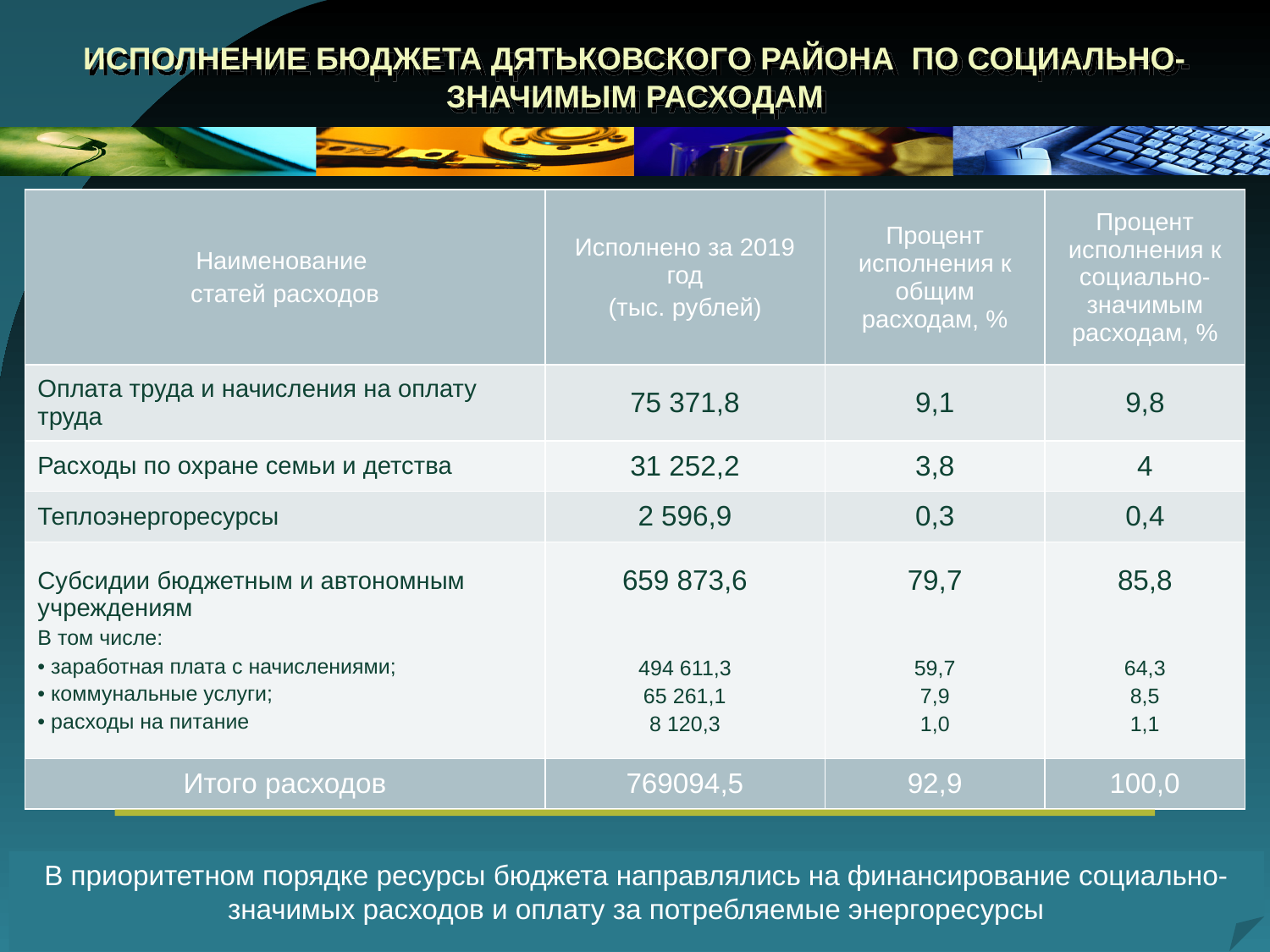

# ИСПОЛНЕНИЕ БЮДЖЕТА ДЯТЬКОВСКОГО РАЙОНА  ПО СОЦИАЛЬНО-ЗНАЧИМЫМ РАСХОДАМ
| Наименование статей расходов | Исполнено за 2019 год (тыс. рублей) | Процент исполнения к общим расходам, % | Процент исполнения к социально-значимым расходам, % |
| --- | --- | --- | --- |
| Оплата труда и начисления на оплату труда | 75 371,8 | 9,1 | 9,8 |
| Расходы по охране семьи и детства | 31 252,2 | 3,8 | 4 |
| Теплоэнергоресурсы | 2 596,9 | 0,3 | 0,4 |
| Субсидии бюджетным и автономным учреждениям В том числе: • заработная плата с начислениями; • коммунальные услуги; • расходы на питание | 659 873,6 494 611,3 65 261,1 8 120,3 | 79,7 59,7 7,9 1,0 | 85,8 64,3 8,5 1,1 |
| Итого расходов | 769094,5 | 92,9 | 100,0 |

В приоритетном порядке ресурсы бюджета направлялись на финансирование социально-значимых расходов и оплату за потребляемые энергоресурсы